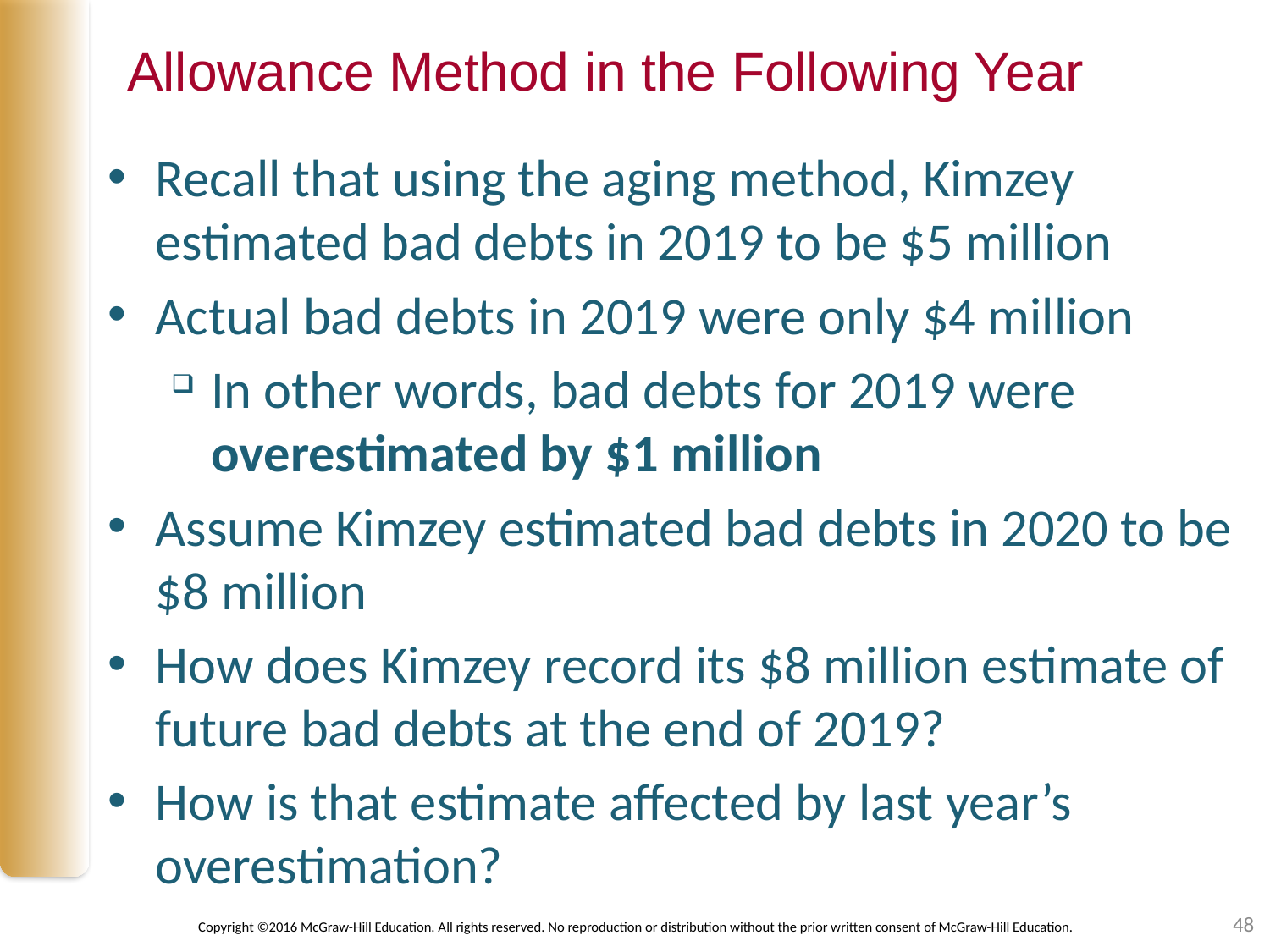

# Allowance Method in the Following Year
Recall that using the aging method, Kimzey estimated bad debts in 2019 to be $5 million
Actual bad debts in 2019 were only $4 million
In other words, bad debts for 2019 were overestimated by $1 million
Assume Kimzey estimated bad debts in 2020 to be $8 million
How does Kimzey record its $8 million estimate of future bad debts at the end of 2019?
How is that estimate affected by last year’s overestimation?